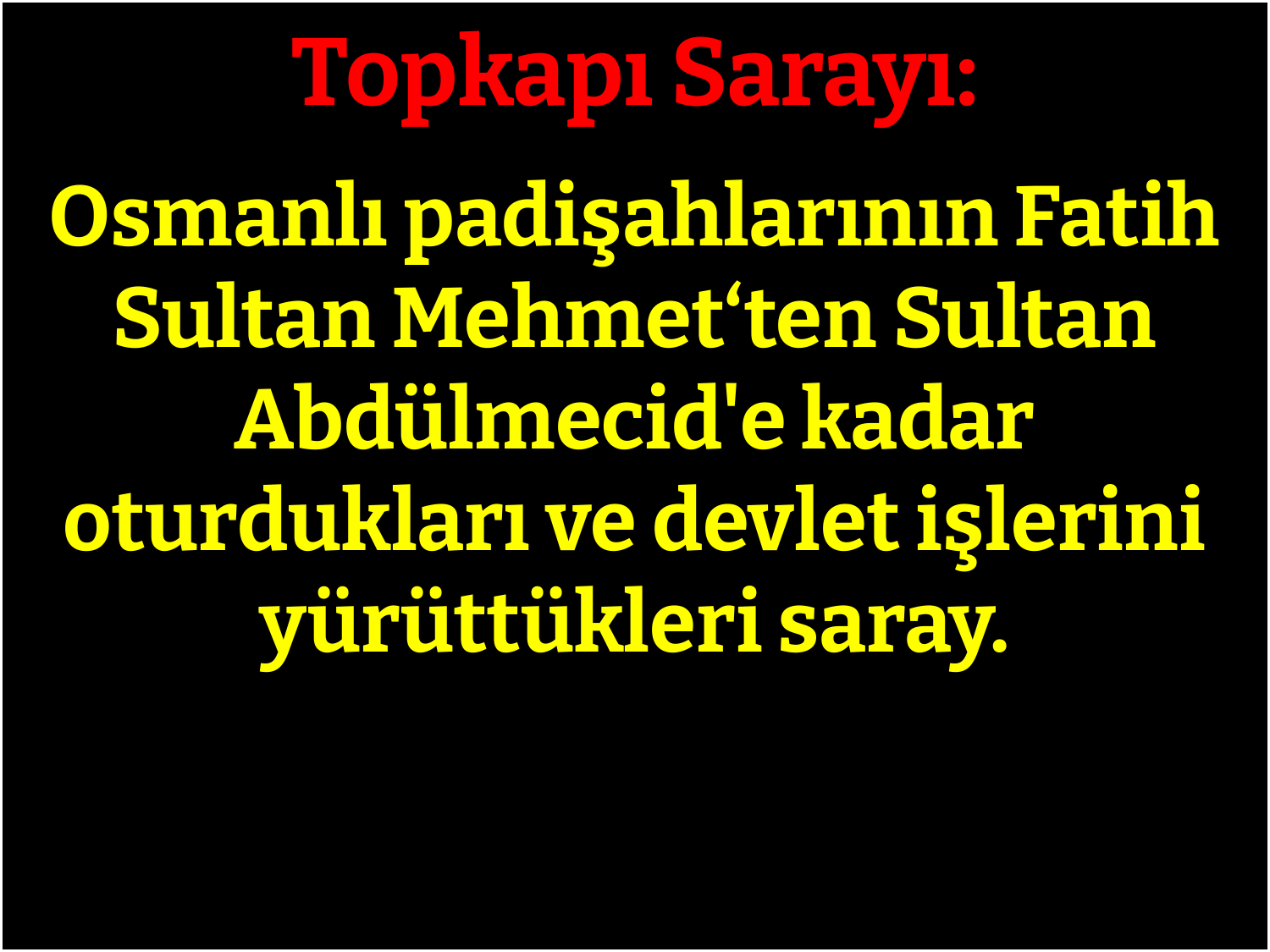

Topkapı Sarayı:
Osmanlı padişahlarının Fatih Sultan Mehmet‘ten Sultan Abdülmecid'e kadar oturdukları ve devlet işlerini yürüttükleri saray.
#